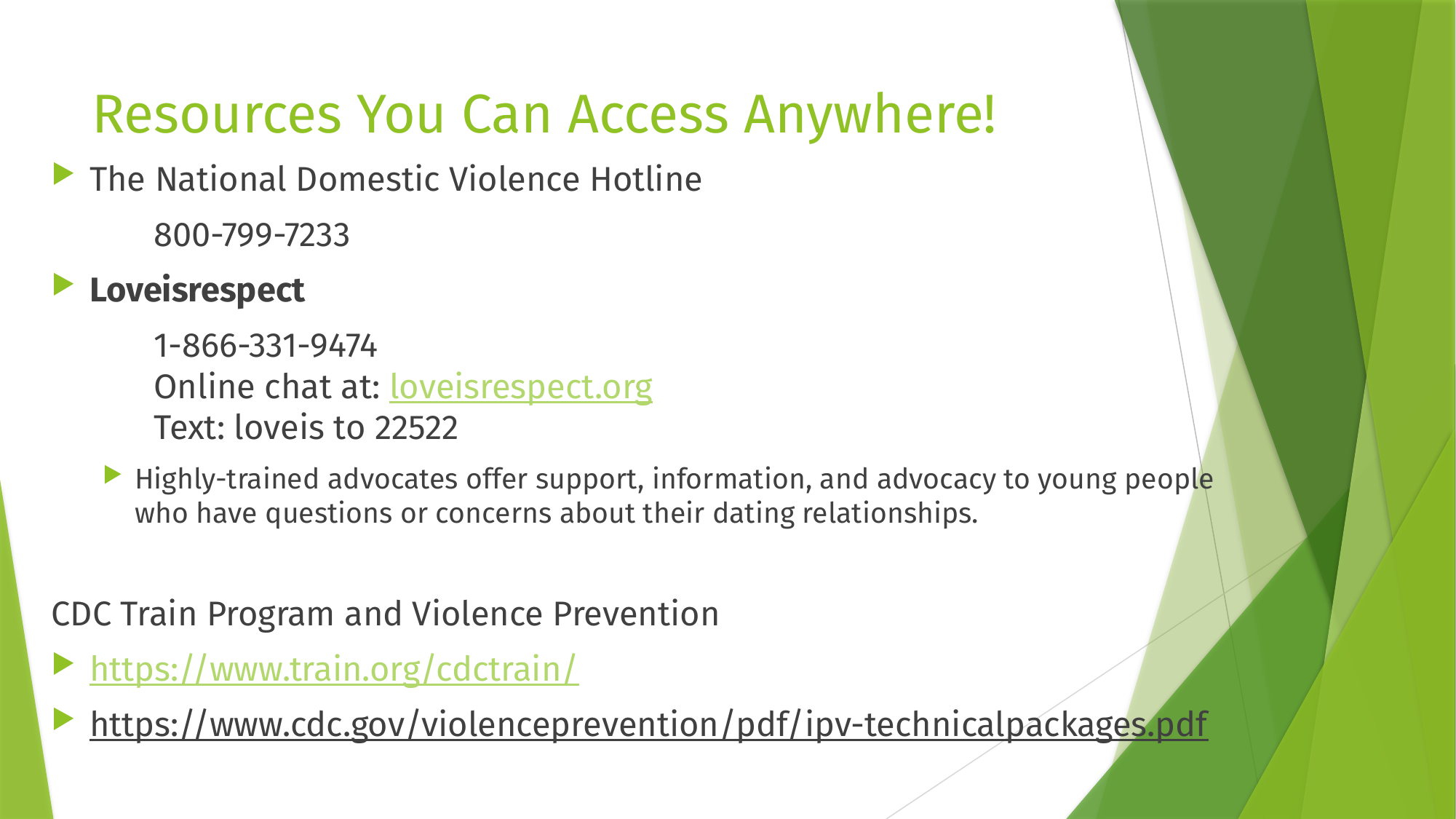

# Resources You Can Access Anywhere!
The National Domestic Violence Hotline
	800-799-7233
Loveisrespect
	1-866-331-9474     
	Online chat at: loveisrespect.org    
	Text: loveis to 22522
Highly-trained advocates offer support, information, and advocacy to young people who have questions or concerns about their dating relationships.

CDC Train Program and Violence Prevention
https://www.train.org/cdctrain/
https://www.cdc.gov/violenceprevention/pdf/ipv-technicalpackages.pdf